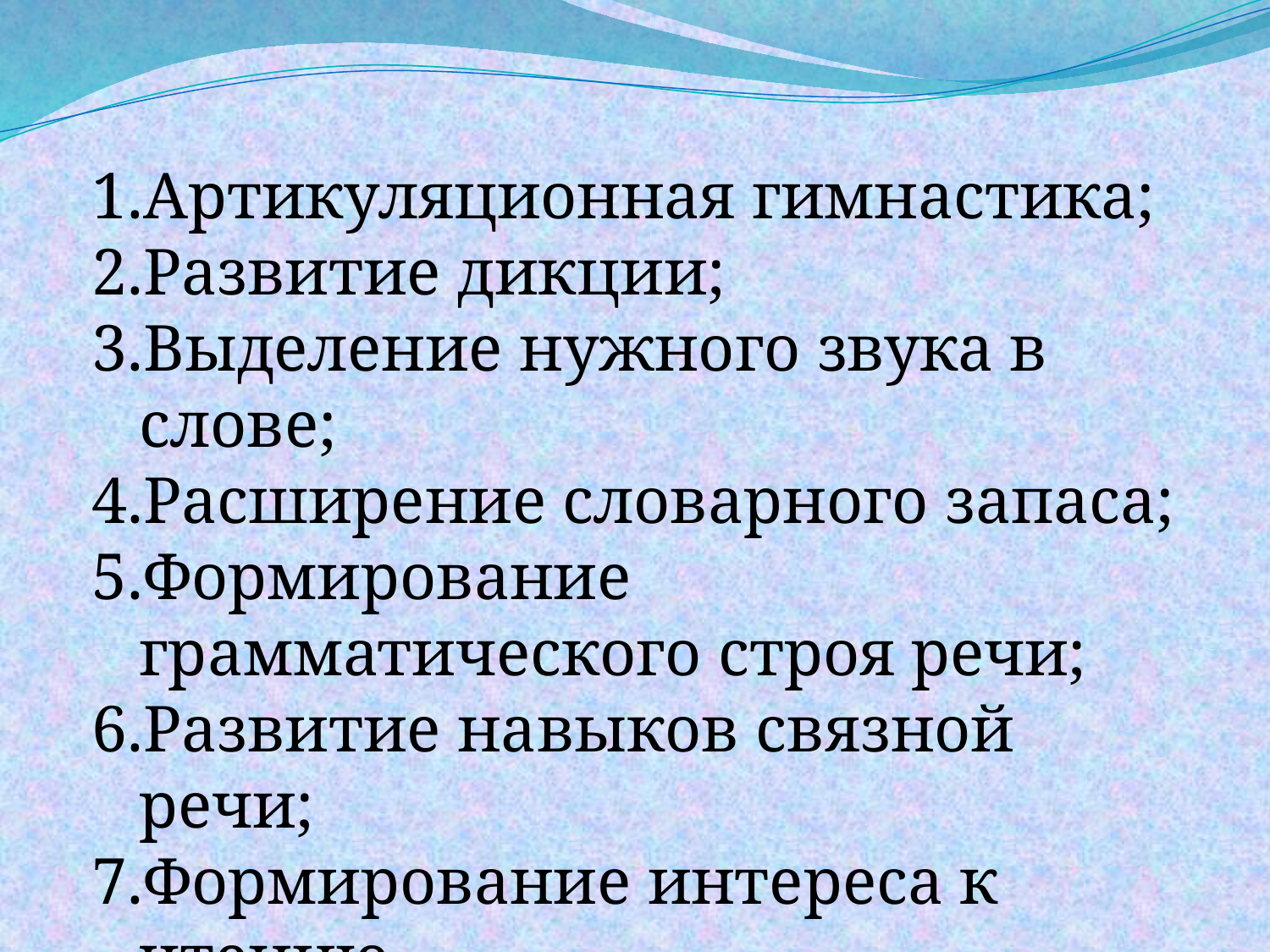

Артикуляционная гимнастика;
Развитие дикции;
Выделение нужного звука в слове;
Расширение словарного запаса;
Формирование грамматического строя речи;
Развитие навыков связной речи;
Формирование интереса к чтению